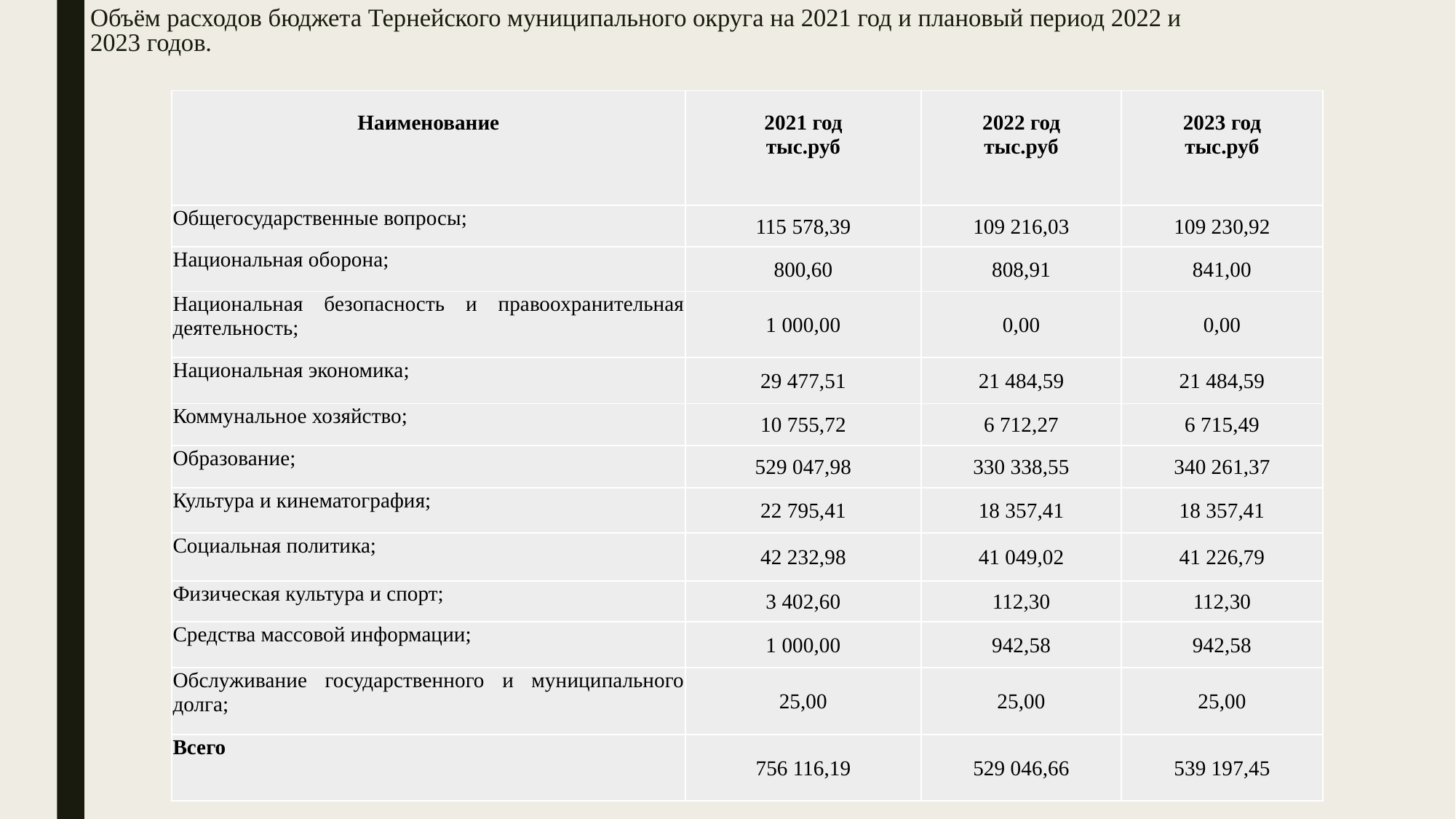

# Объём расходов бюджета Тернейского муниципального округа на 2021 год и плановый период 2022 и 2023 годов.
| Наименование | 2021 год тыс.руб | 2022 год тыс.руб | 2023 год тыс.руб |
| --- | --- | --- | --- |
| Общегосударственные вопросы; | 115 578,39 | 109 216,03 | 109 230,92 |
| Национальная оборона; | 800,60 | 808,91 | 841,00 |
| Национальная безопасность и правоохранительная деятельность; | 1 000,00 | 0,00 | 0,00 |
| Национальная экономика; | 29 477,51 | 21 484,59 | 21 484,59 |
| Коммунальное хозяйство; | 10 755,72 | 6 712,27 | 6 715,49 |
| Образование; | 529 047,98 | 330 338,55 | 340 261,37 |
| Культура и кинематография; | 22 795,41 | 18 357,41 | 18 357,41 |
| Социальная политика; | 42 232,98 | 41 049,02 | 41 226,79 |
| Физическая культура и спорт; | 3 402,60 | 112,30 | 112,30 |
| Средства массовой информации; | 1 000,00 | 942,58 | 942,58 |
| Обслуживание государственного и муниципального долга; | 25,00 | 25,00 | 25,00 |
| Всего | 756 116,19 | 529 046,66 | 539 197,45 |